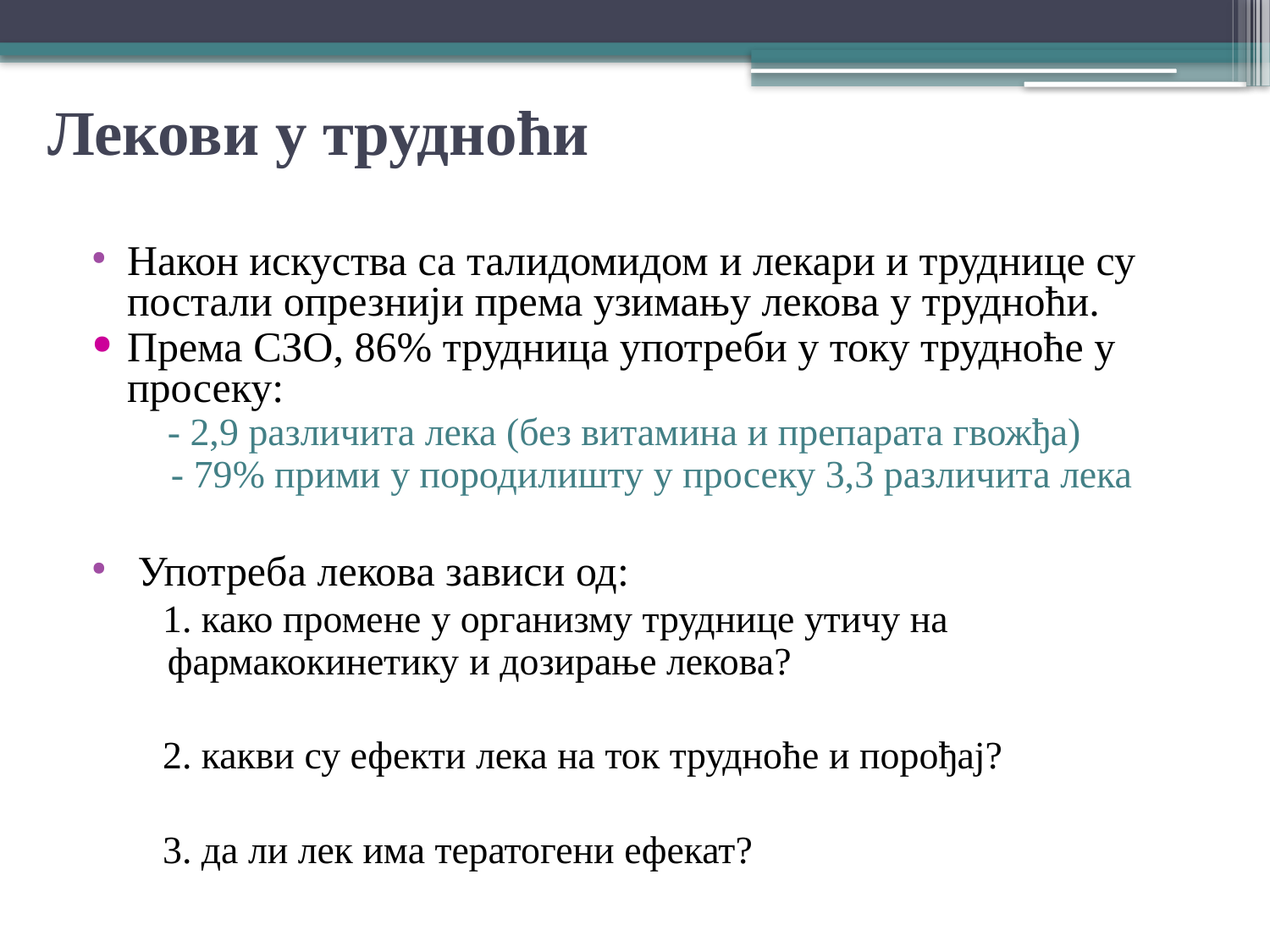

# Лекови у трудноћи

Након искуства са талидомидом и лекари и труднице су постали опрезнији према узимању лекова у трудноћи.
Према СЗО, 86% трудница употреби у току трудноће у просеку:
	- 2,9 различита лека (без витамина и препарата гвожђа)
    - 79% прими у породилишту у просеку 3,3 различита лека

 Употреба лекова зависи од:
   1. како промене у организму труднице утичу на фармакокинетику и дозирање лекова?

   2. какви су ефекти лека на ток трудноће и порођај?

   3. да ли лек има тератогени ефекат?